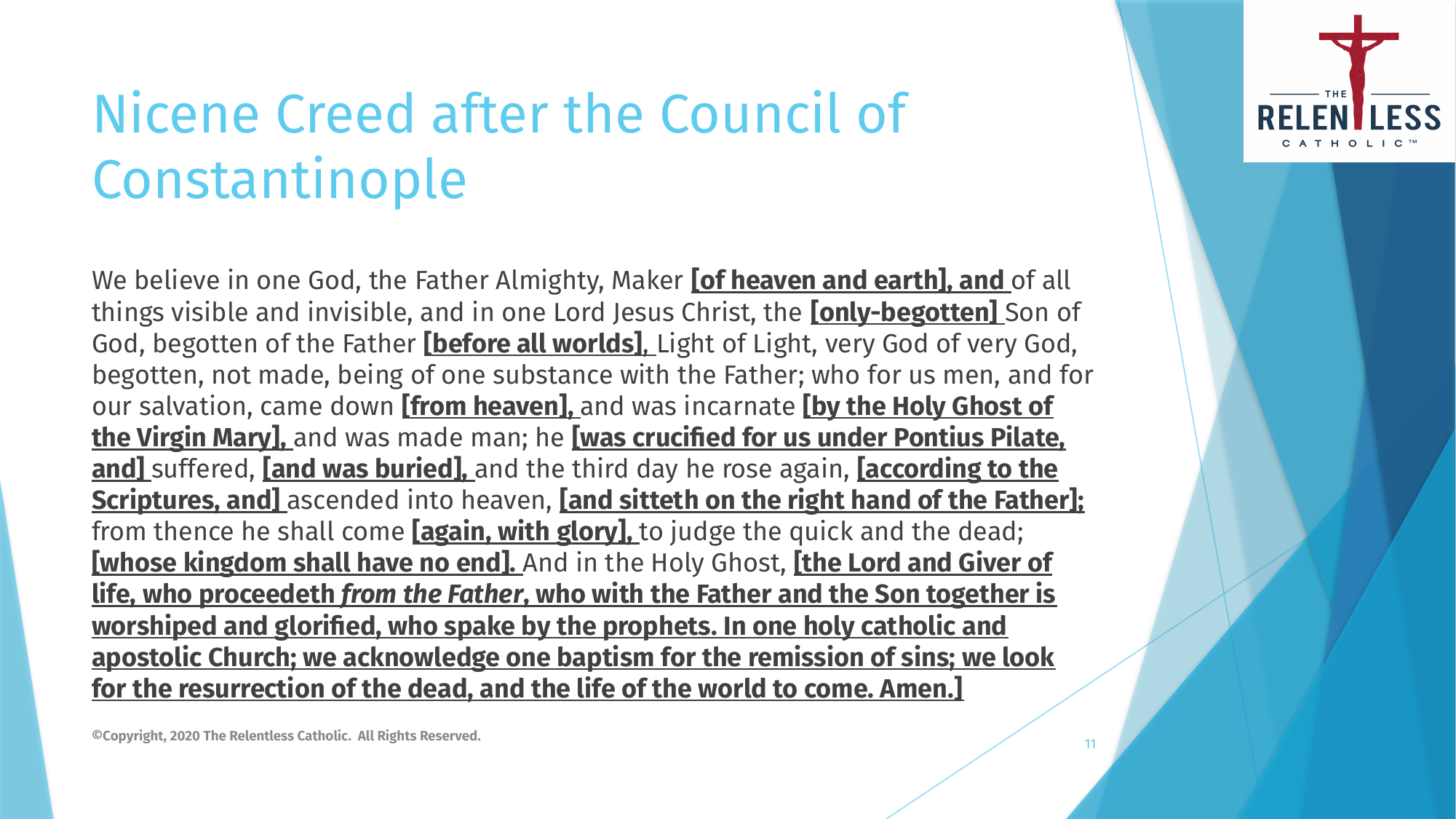

# Nicene Creed after the Council of Constantinople
We believe in one God, the Father Almighty, Maker [of heaven and earth], and of all things visible and invisible, and in one Lord Jesus Christ, the [only-begotten] Son of God, begotten of the Father [before all worlds], Light of Light, very God of very God, begotten, not made, being of one substance with the Father; who for us men, and for our salvation, came down [from heaven], and was incarnate [by the Holy Ghost of the Virgin Mary], and was made man; he [was crucified for us under Pontius Pilate, and] suffered, [and was buried], and the third day he rose again, [according to the Scriptures, and] ascended into heaven, [and sitteth on the right hand of the Father]; from thence he shall come [again, with glory], to judge the quick and the dead; [whose kingdom shall have no end]. And in the Holy Ghost, [the Lord and Giver of life, who proceedeth from the Father, who with the Father and the Son together is worshiped and glorified, who spake by the prophets. In one holy catholic and apostolic Church; we acknowledge one baptism for the remission of sins; we look for the resurrection of the dead, and the life of the world to come. Amen.]
©Copyright, 2020 The Relentless Catholic.  All Rights Reserved.

11